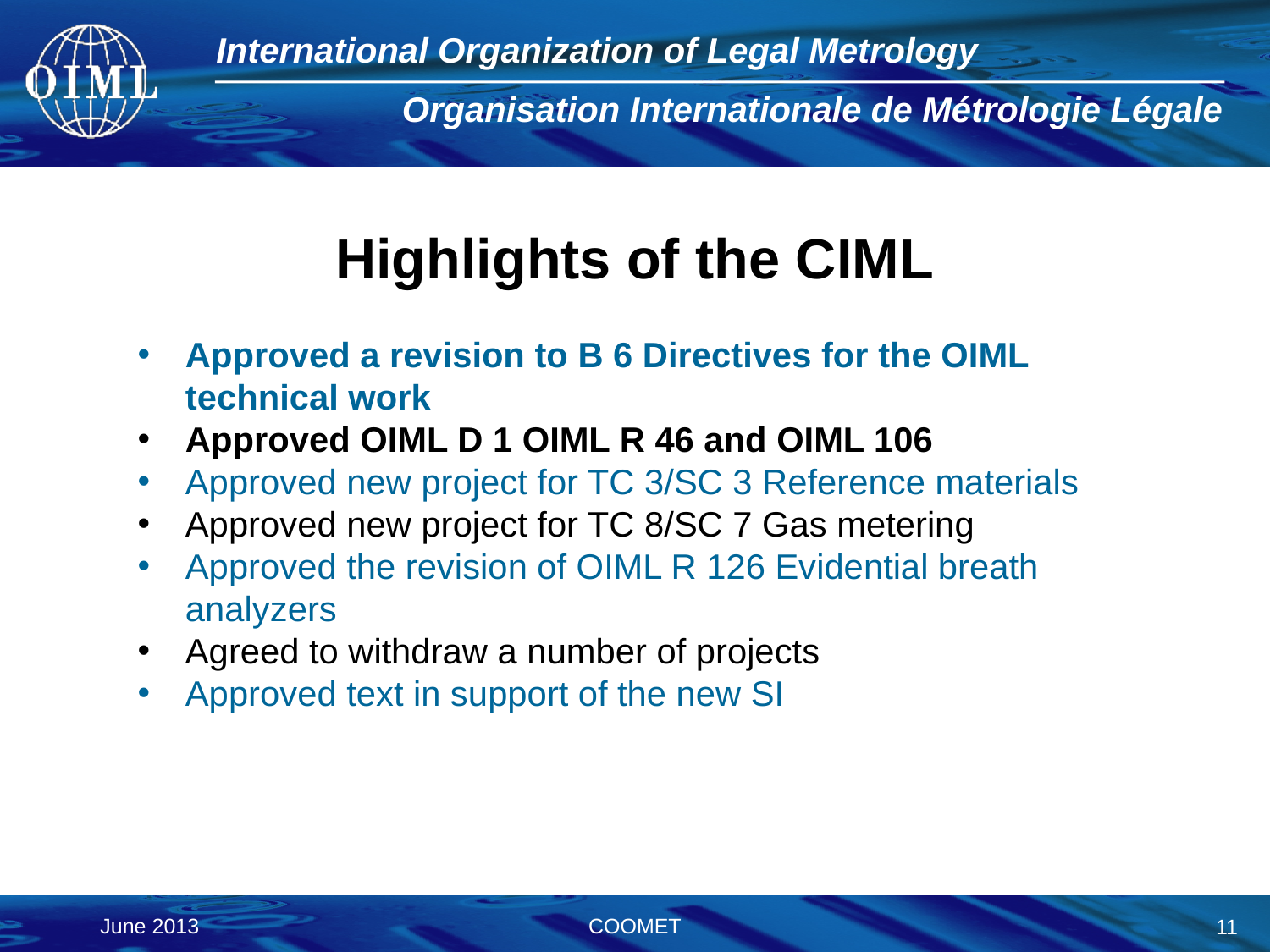

Highlights of the CIML

Approved a revision to B 6 Directives for the OIML technical work
Approved OIML D 1 OIML R 46 and OIML 106
Approved new project for TC 3/SC 3 Reference materials
Approved new project for TC 8/SC 7 Gas metering
Approved the revision of OIML R 126 Evidential breath analyzers
Agreed to withdraw a number of projects
Approved text in support of the new SI

COOMET
June 2013
11